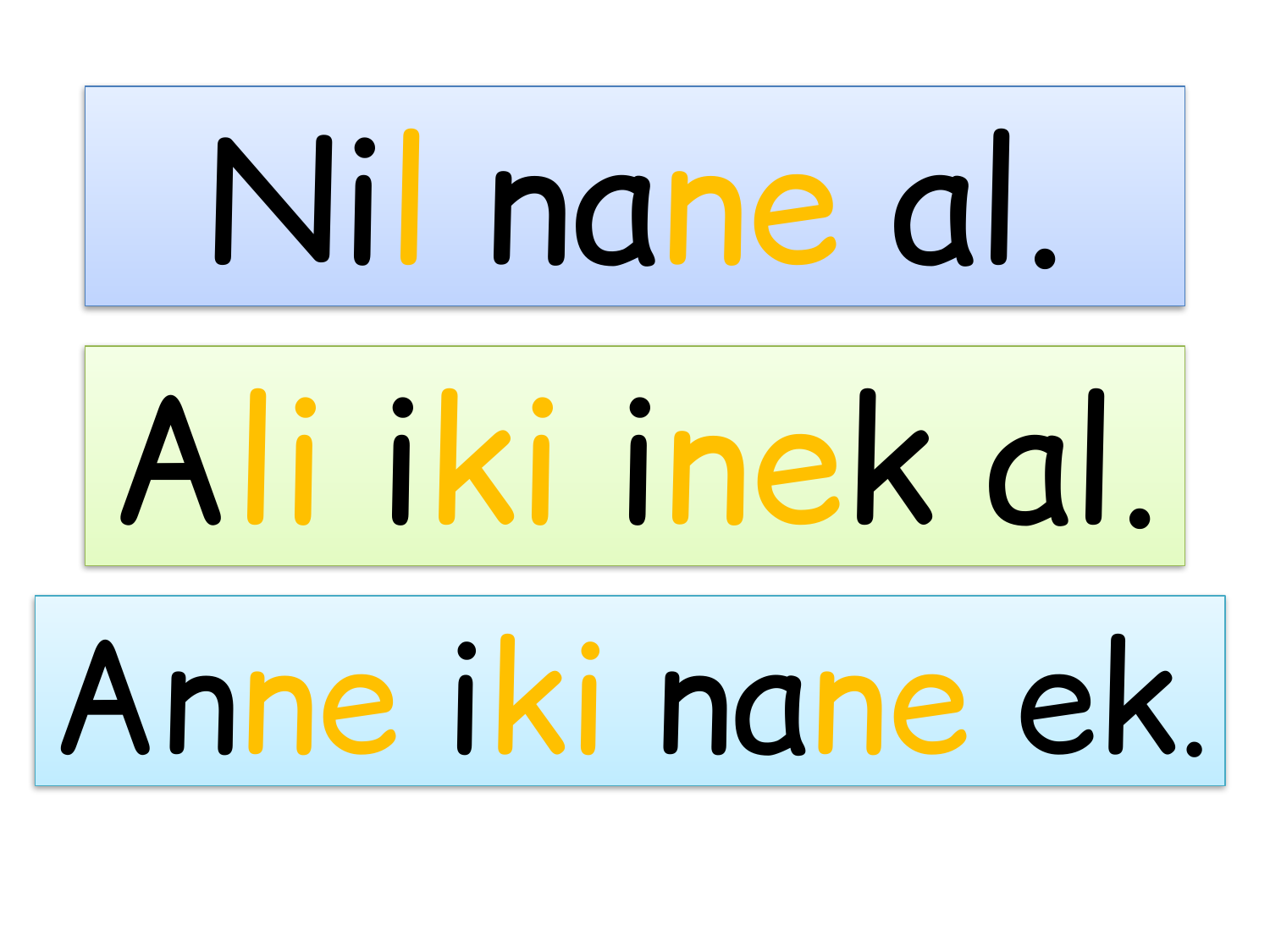

Nil nane al.
Ali iki inek al.
Anne iki nane ek.